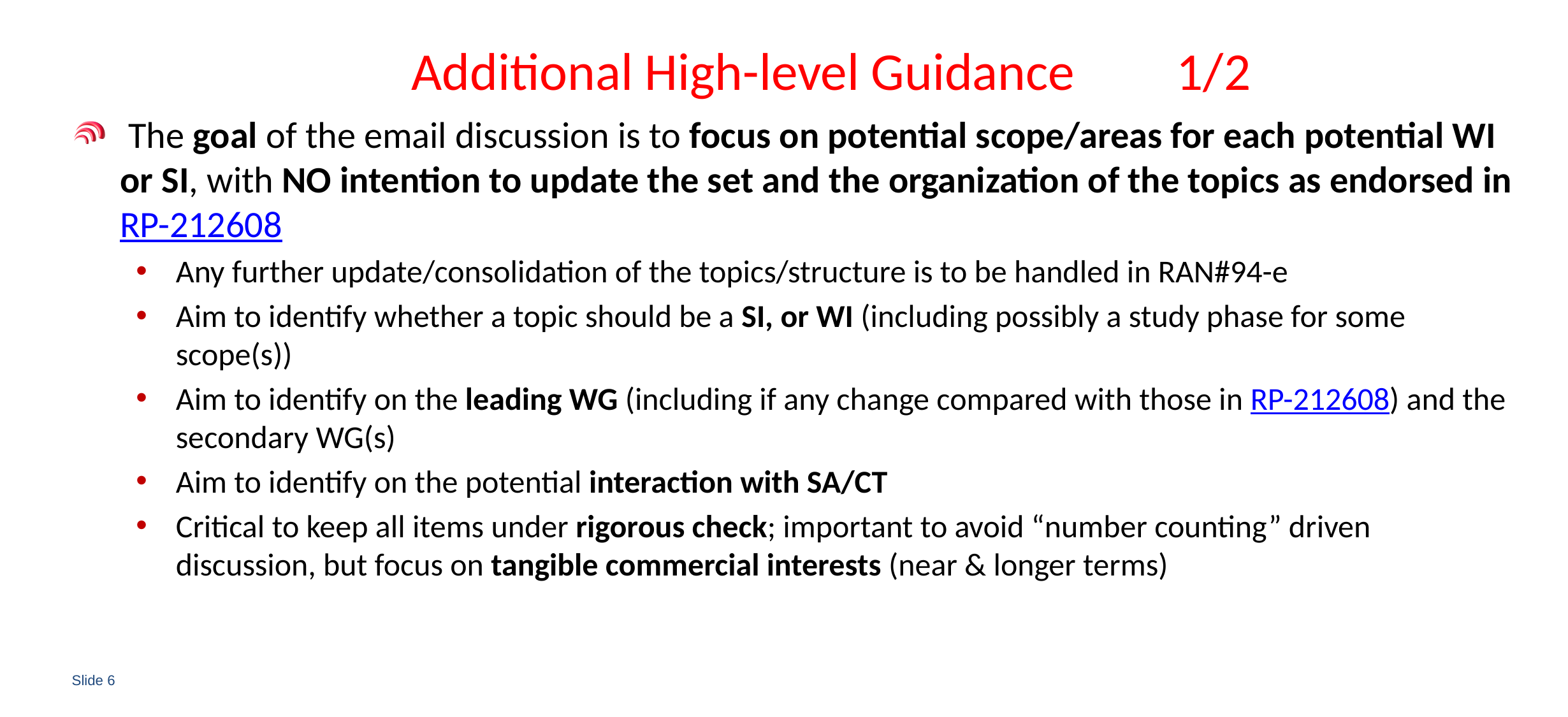

# Additional High-level Guidance		1/2
 The goal of the email discussion is to focus on potential scope/areas for each potential WI or SI, with NO intention to update the set and the organization of the topics as endorsed in RP-212608
Any further update/consolidation of the topics/structure is to be handled in RAN#94-e
Aim to identify whether a topic should be a SI, or WI (including possibly a study phase for some scope(s))
Aim to identify on the leading WG (including if any change compared with those in RP-212608) and the secondary WG(s)
Aim to identify on the potential interaction with SA/CT
Critical to keep all items under rigorous check; important to avoid “number counting” driven discussion, but focus on tangible commercial interests (near & longer terms)